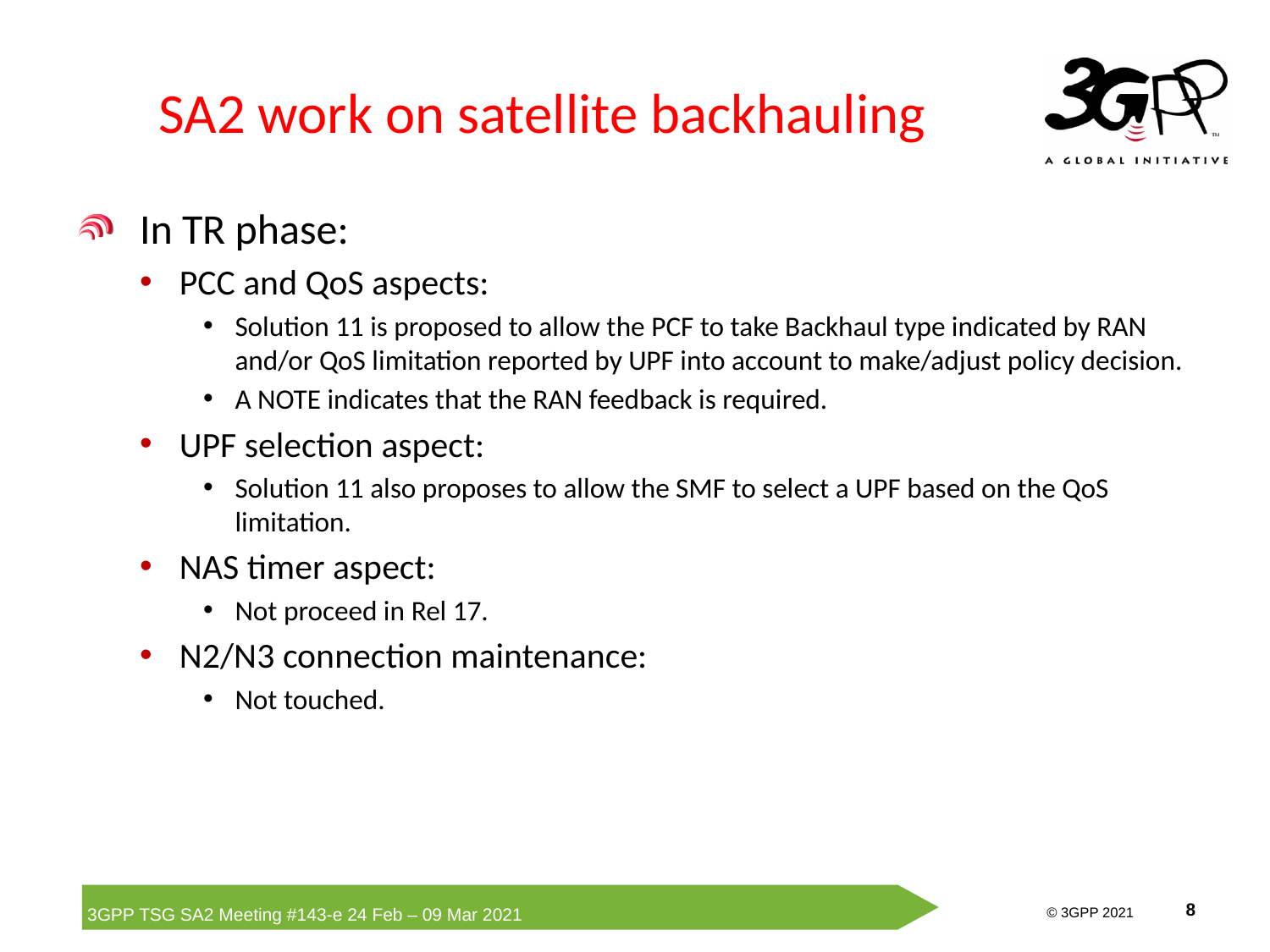

# SA2 work on satellite backhauling
In TR phase:
PCC and QoS aspects:
Solution 11 is proposed to allow the PCF to take Backhaul type indicated by RAN and/or QoS limitation reported by UPF into account to make/adjust policy decision.
A NOTE indicates that the RAN feedback is required.
UPF selection aspect:
Solution 11 also proposes to allow the SMF to select a UPF based on the QoS limitation.
NAS timer aspect:
Not proceed in Rel 17.
N2/N3 connection maintenance:
Not touched.